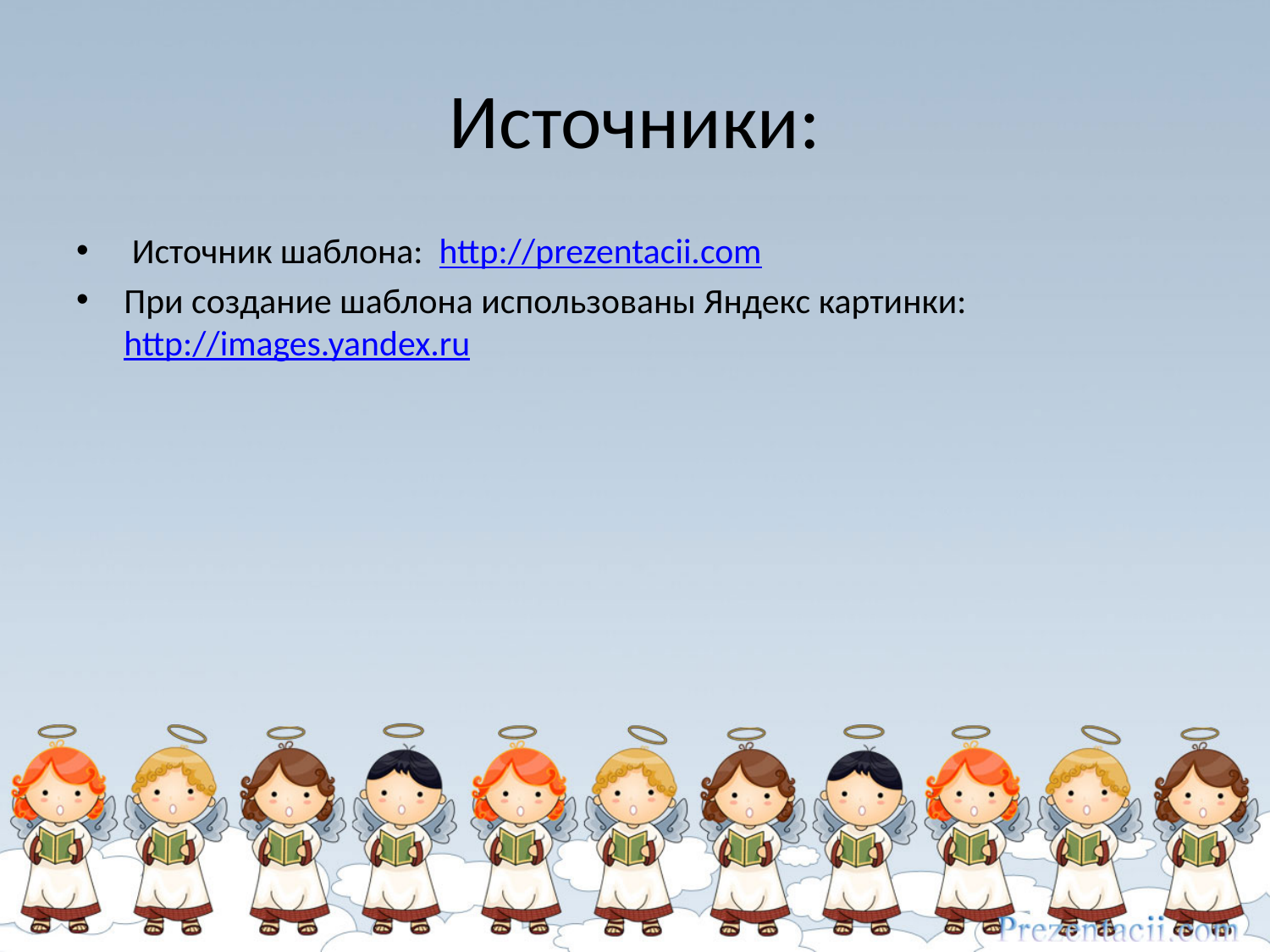

# Источники:
 Источник шаблона:  http://prezentacii.com
При создание шаблона использованы Яндекс картинки: http://images.yandex.ru